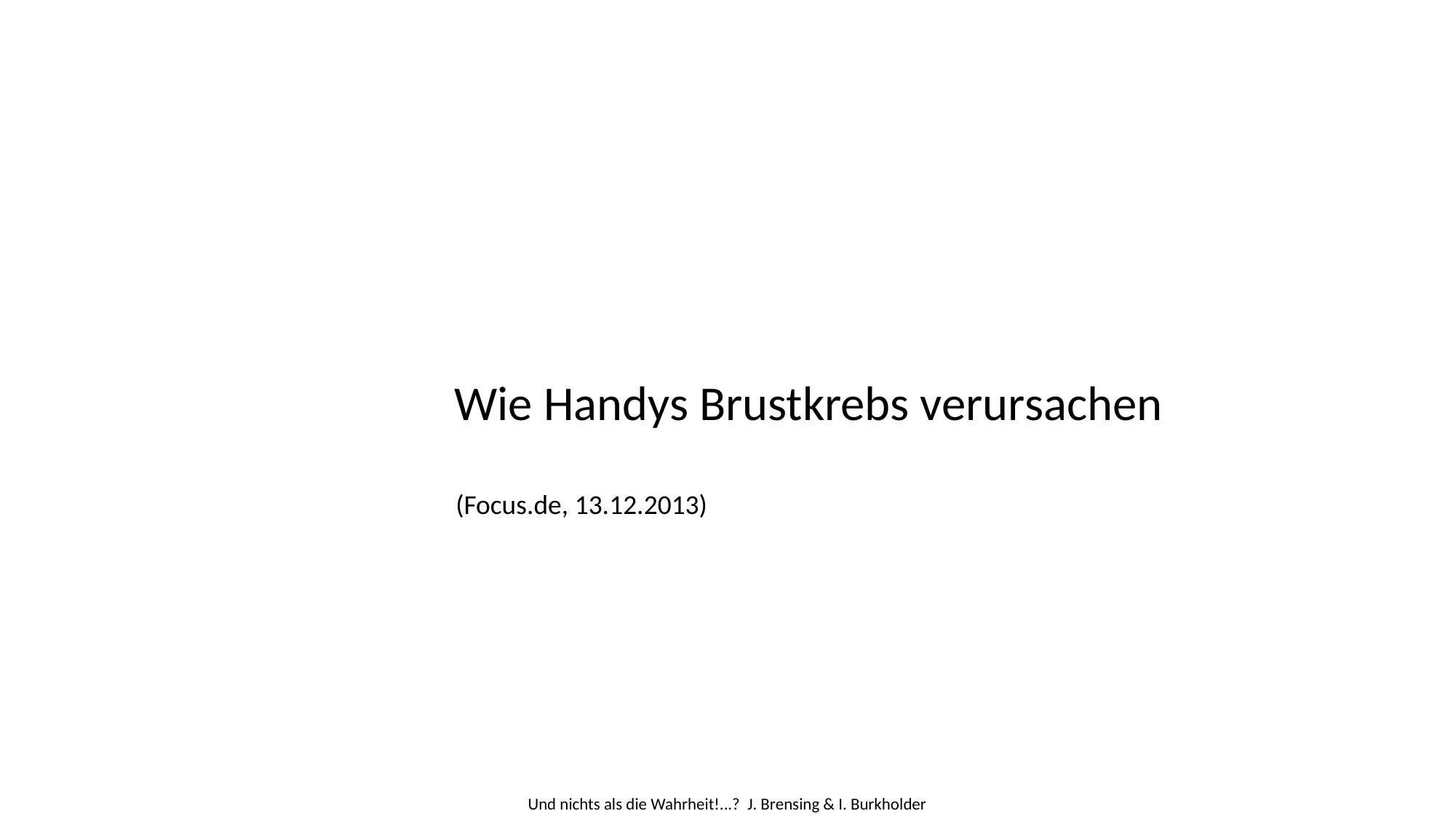

# Wie Handys Brustkrebs verursachen
(Focus.de, 13.12.2013)
Und nichts als die Wahrheit!...?  J. Brensing & I. Burkholder